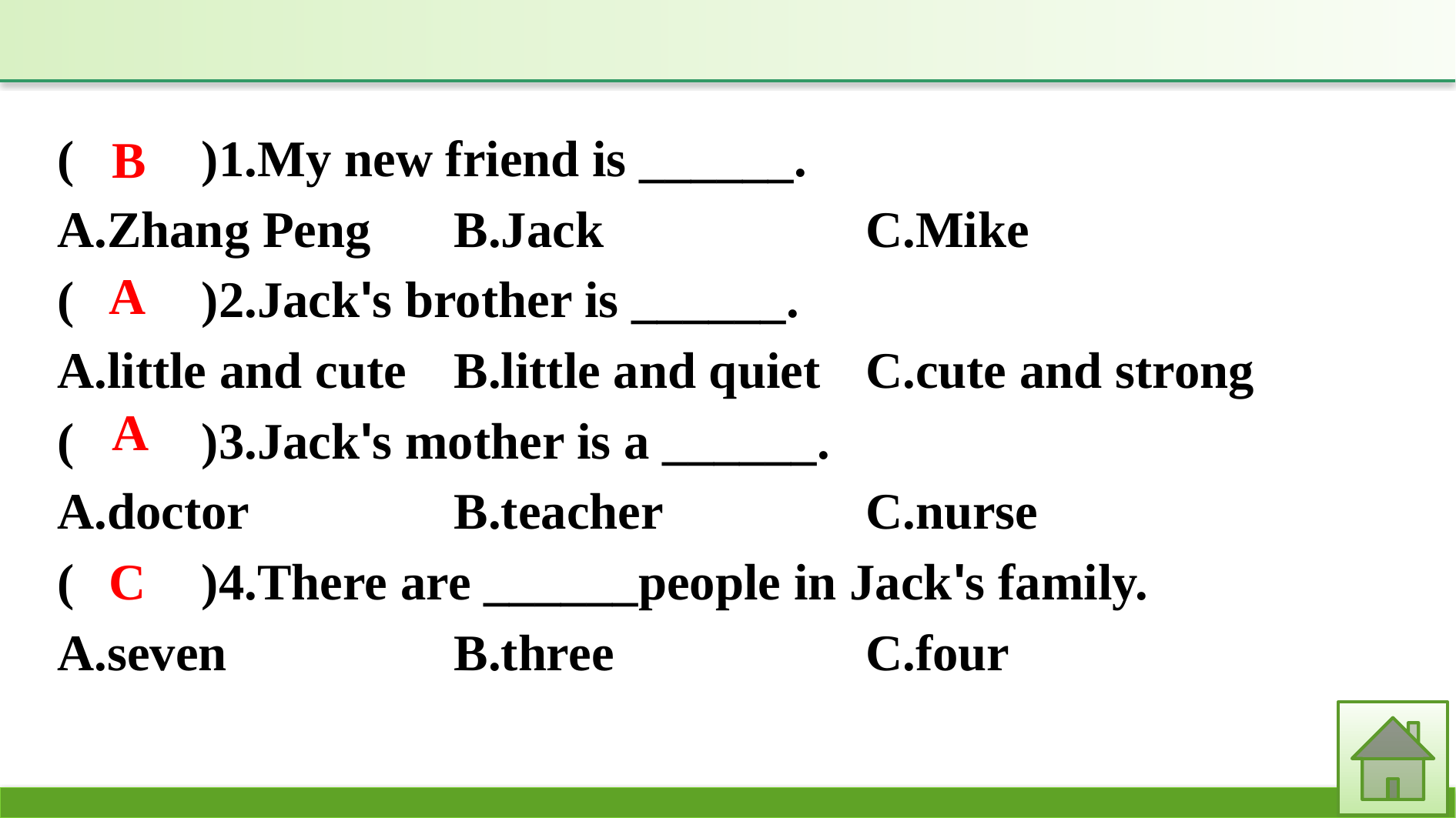

(　　)1.My new friend is ______.
A.Zhang Peng	B.Jack			C.Mike
(　　)2.Jack's brother is ______.
A.little and cute	B.little and quiet	C.cute and strong
(　　)3.Jack's mother is a ______.
A.doctor		B.teacher		C.nurse
(　　)4.There are ______people in Jack's family.
A.seven		B.three			C.four
B
A
A
C